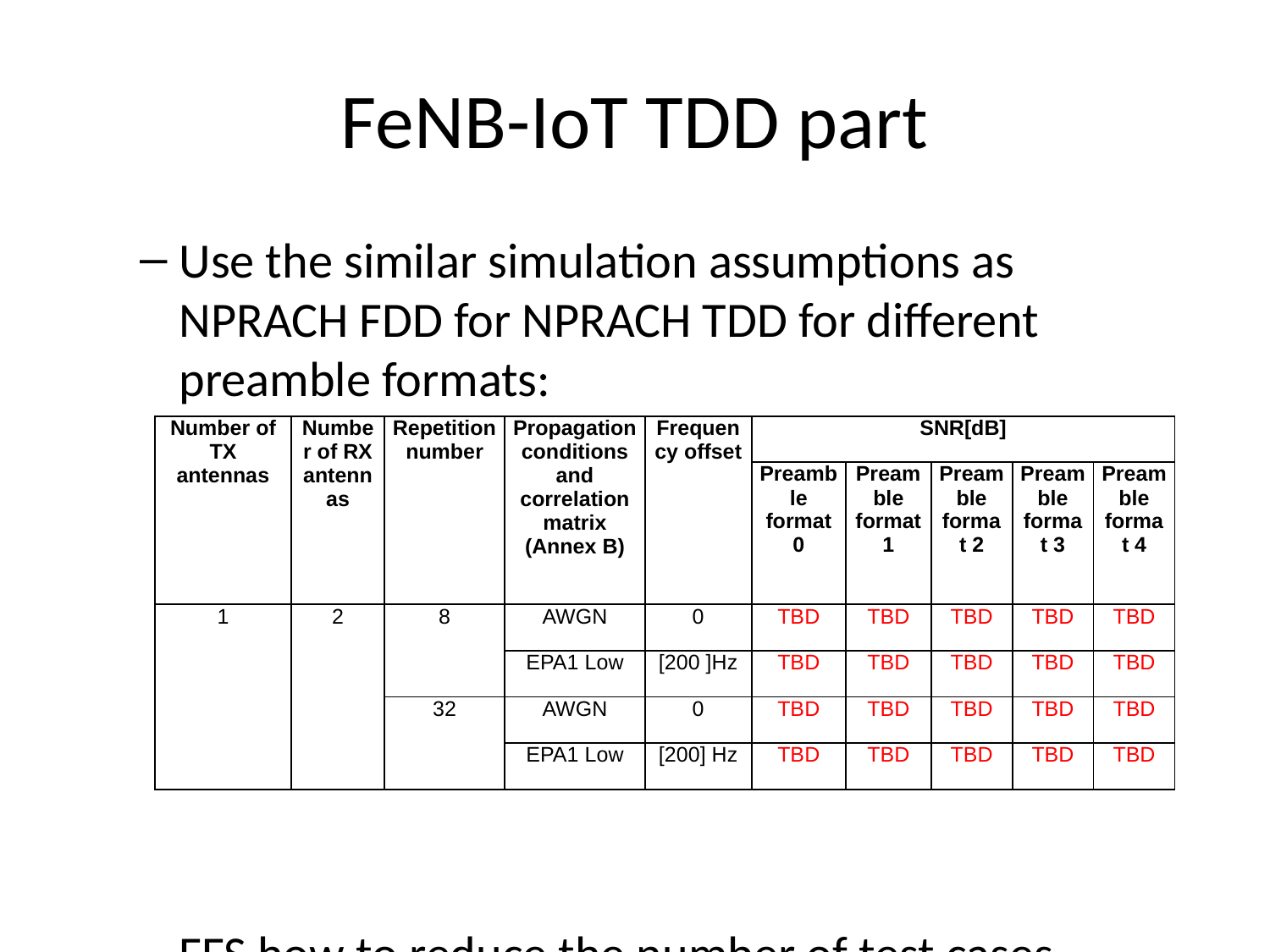

# FeNB-IoT TDD part
Use the similar simulation assumptions as NPRACH FDD for NPRACH TDD for different preamble formats:

FFS how to reduce the number of test cases.
| Number of TX antennas | Number of RX antennas | Repetition number | Propagation conditions and correlation matrix (Annex B) | Frequency offset | SNR[dB] |  |  |  |  |
| --- | --- | --- | --- | --- | --- | --- | --- | --- | --- |
|  |  |  |  |  | Preamble format 0 | Preamble format 1 | Preamble format 2 | Preamble format 3 | Preamble format 4 |
| 1 | 2 | 8 | AWGN | 0 | TBD | TBD | TBD | TBD | TBD |
|  |  |  | EPA1 Low | [200 ]Hz | TBD | TBD | TBD | TBD | TBD |
|  |  | 32 | AWGN | 0 | TBD | TBD | TBD | TBD | TBD |
|  |  |  | EPA1 Low | [200] Hz | TBD | TBD | TBD | TBD | TBD |